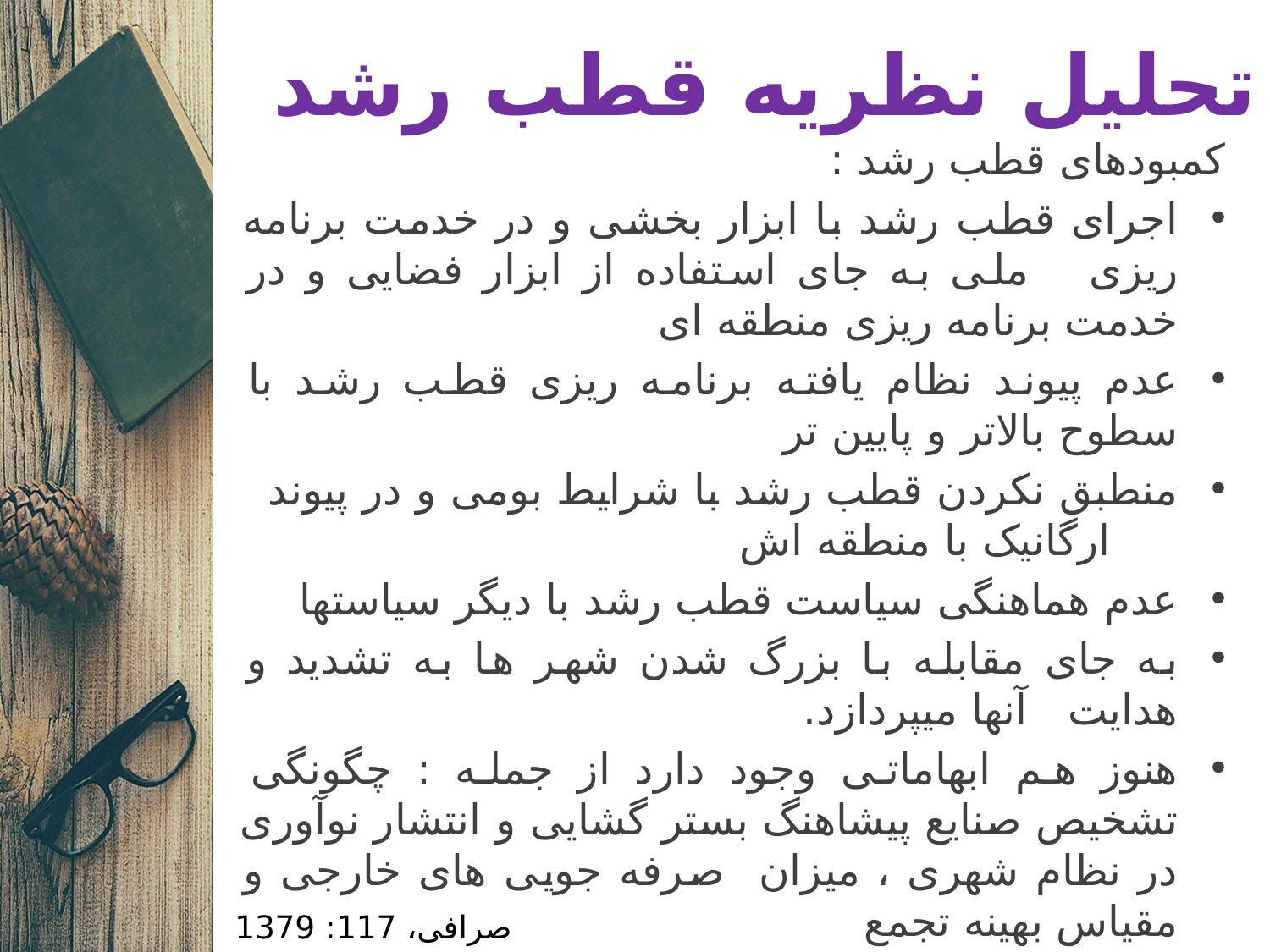

# تحلیل نظریه قطب رشد
کمبودهای قطب رشد :
اجرای قطب رشد با ابزار بخشی و در خدمت برنامه ریزی   ملی به جای استفاده از ابزار فضایی و در خدمت برنامه ریزی منطقه ای
عدم پیوند نظام یافته برنامه ریزی قطب رشد با سطوح بالاتر و پایین تر
منطبق نکردن قطب رشد با شرایط بومی و در پیوند        ارگانیک با منطقه اش
عدم هماهنگی سیاست قطب رشد با دیگر سیاستها
به جای مقابله با بزرگ شدن شهر ها به تشدید و هدایت   آنها میپردازد.
هنوز هم ابهاماتی وجود دارد از جمله : چگونگی تشخیص صنایع پیشاهنگ بستر گشایی و انتشار نوآوری در نظام شهری ، میزان  صرفه جویی های خارجی و مقیاس بهینه تجمع

صرافی، 117: 1379